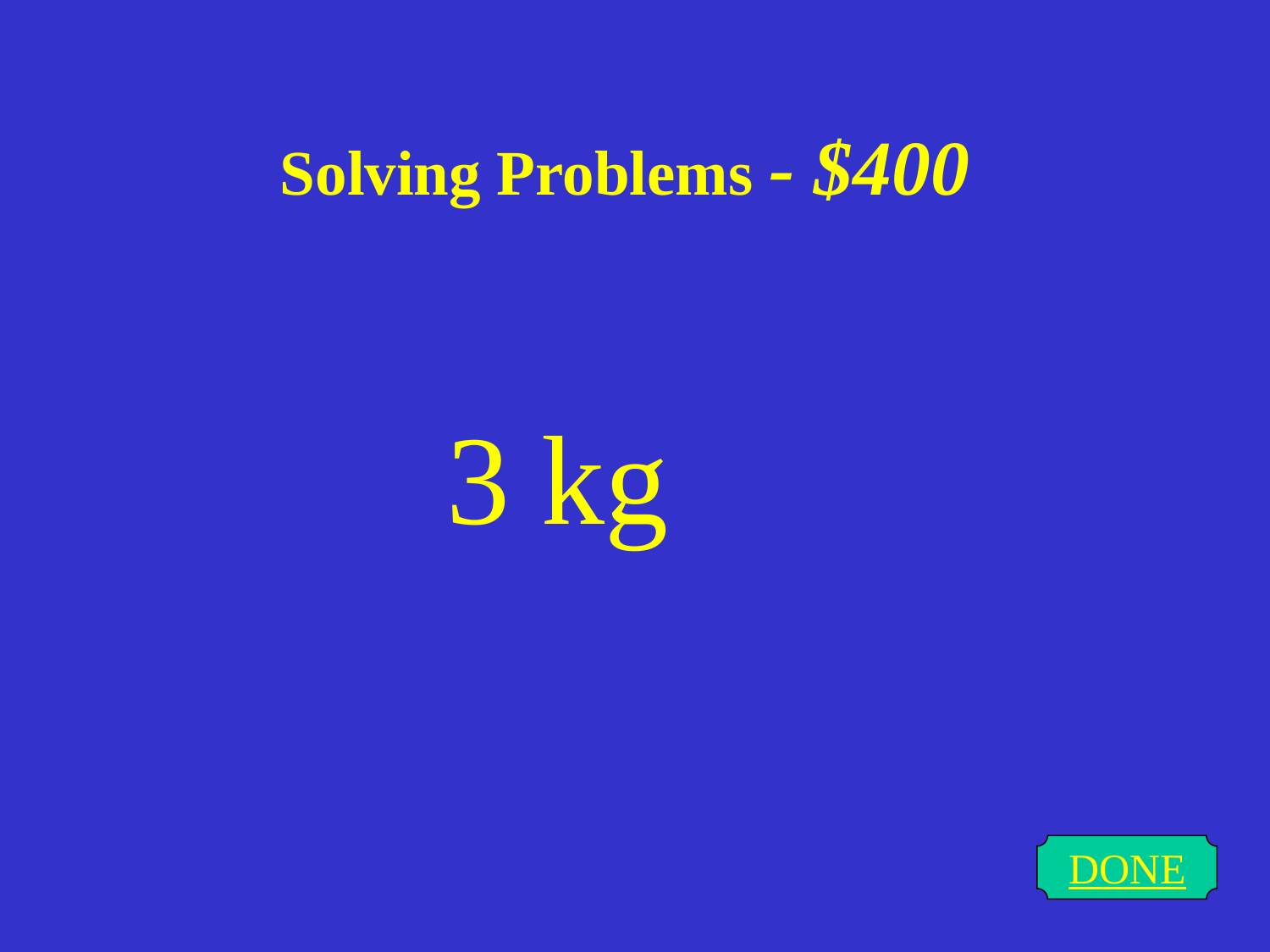

# Solving Problems - $400
	3 kg

DONE